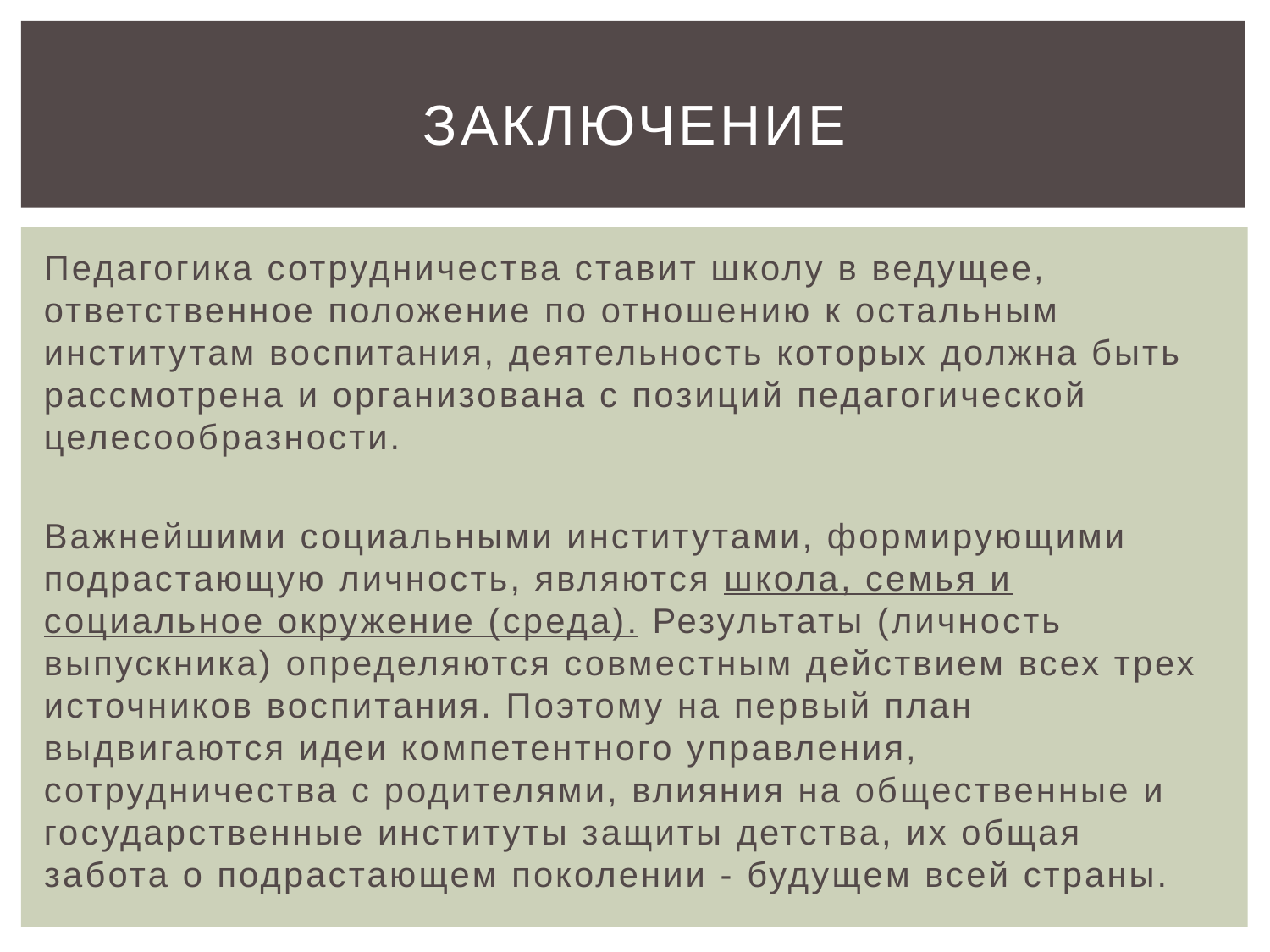

# Заключение
Педагогика сотрудничества ставит школу в ведущее, ответственное положение по отношению к остальным институтам воспитания, деятельность которых должна быть рассмотрена и организована с позиций педагогической целесообразности.

Важнейшими социальными институтами, формирующими подрастающую личность, являются школа, семья и социальное окружение (среда). Результаты (личность выпускника) определяются совместным действием всех трех источников воспитания. Поэтому на первый план выдвигаются идеи компетентного управления, сотрудничества с родителями, влияния на общественные и государственные институты защиты детства, их общая забота о подрастающем поколении - будущем всей страны.